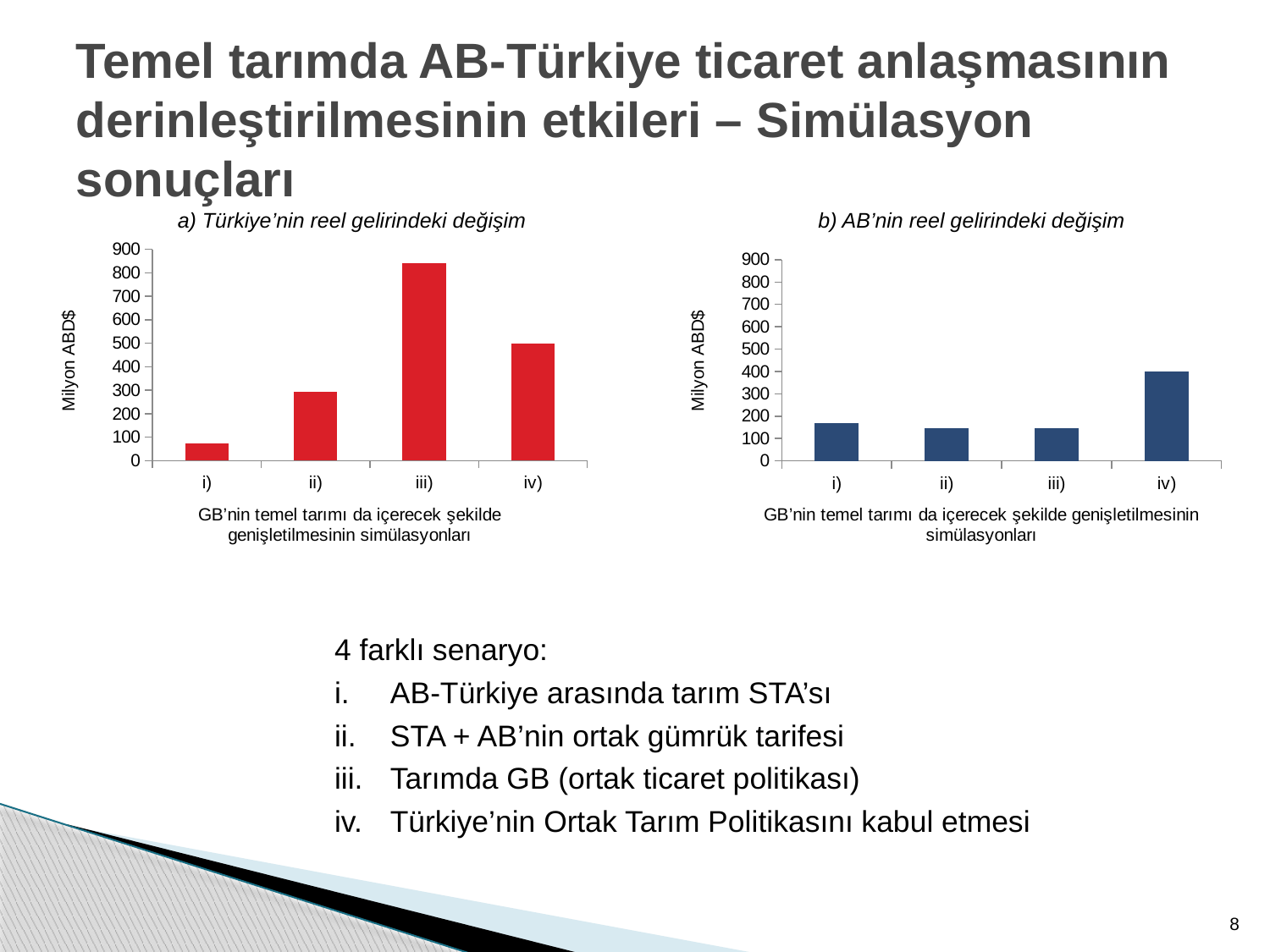

# Temel tarımda AB-Türkiye ticaret anlaşmasının derinleştirilmesinin etkileri – Simülasyon sonuçları
           a) Türkiye’nin reel gelirindeki değişim 		            b) AB’nin reel gelirindeki değişim

### Chart

| Category |  |
|---|---|
| i) | 72.26 |
| ii) | 292.18 |
| iii) | 842.79 |
| iv) | 499.89 |

### Chart

| Category |  |
|---|---|
| i) | 169.98 |
| ii) | 146.58 |
| iii) | 145.78 |
| iv) | 399.3 |
4 farklı senaryo:
AB-Türkiye arasında tarım STA’sı
STA + AB’nin ortak gümrük tarifesi
Tarımda GB (ortak ticaret politikası)
Türkiye’nin Ortak Tarım Politikasını kabul etmesi

8